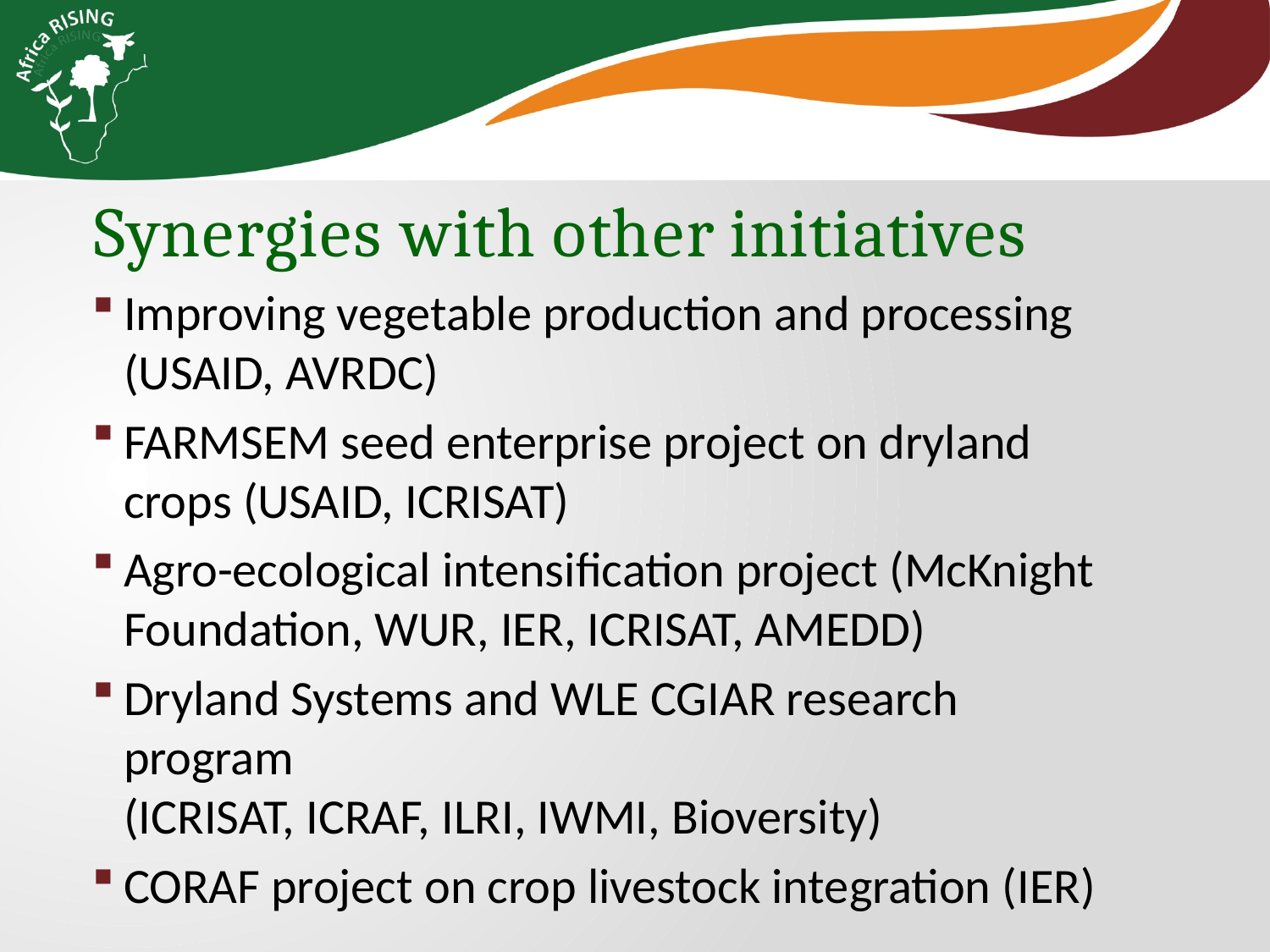

Synergies with other initiatives
Improving vegetable production and processing
(USAID, AVRDC)
FARMSEM seed enterprise project on dryland crops (USAID, ICRISAT)
Agro-ecological intensification project (McKnight Foundation, WUR, IER, ICRISAT, AMEDD)
Dryland Systems and WLE CGIAR research program
(ICRISAT, ICRAF, ILRI, IWMI, Bioversity)
CORAF project on crop livestock integration (IER)